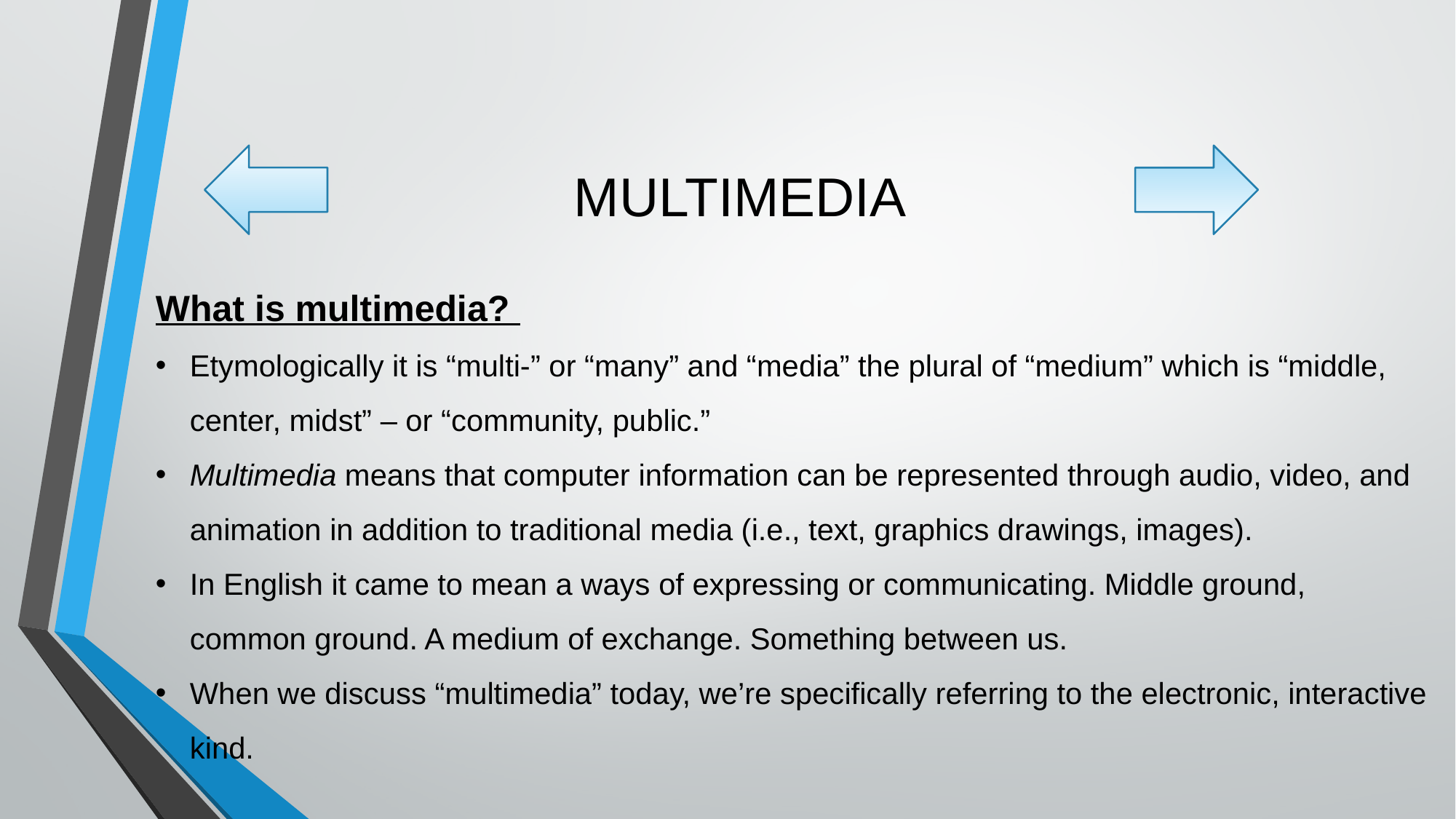

MULTIMEDIA
What is multimedia?
Etymologically it is “multi-” or “many” and “media” the plural of “medium” which is “middle, center, midst” – or “community, public.”
Multimedia means that computer information can be represented through audio, video, and animation in addition to traditional media (i.e., text, graphics drawings, images).
In English it came to mean a ways of expressing or communicating. Middle ground, common ground. A medium of exchange. Something between us.
When we discuss “multimedia” today, we’re specifically referring to the electronic, interactive kind.